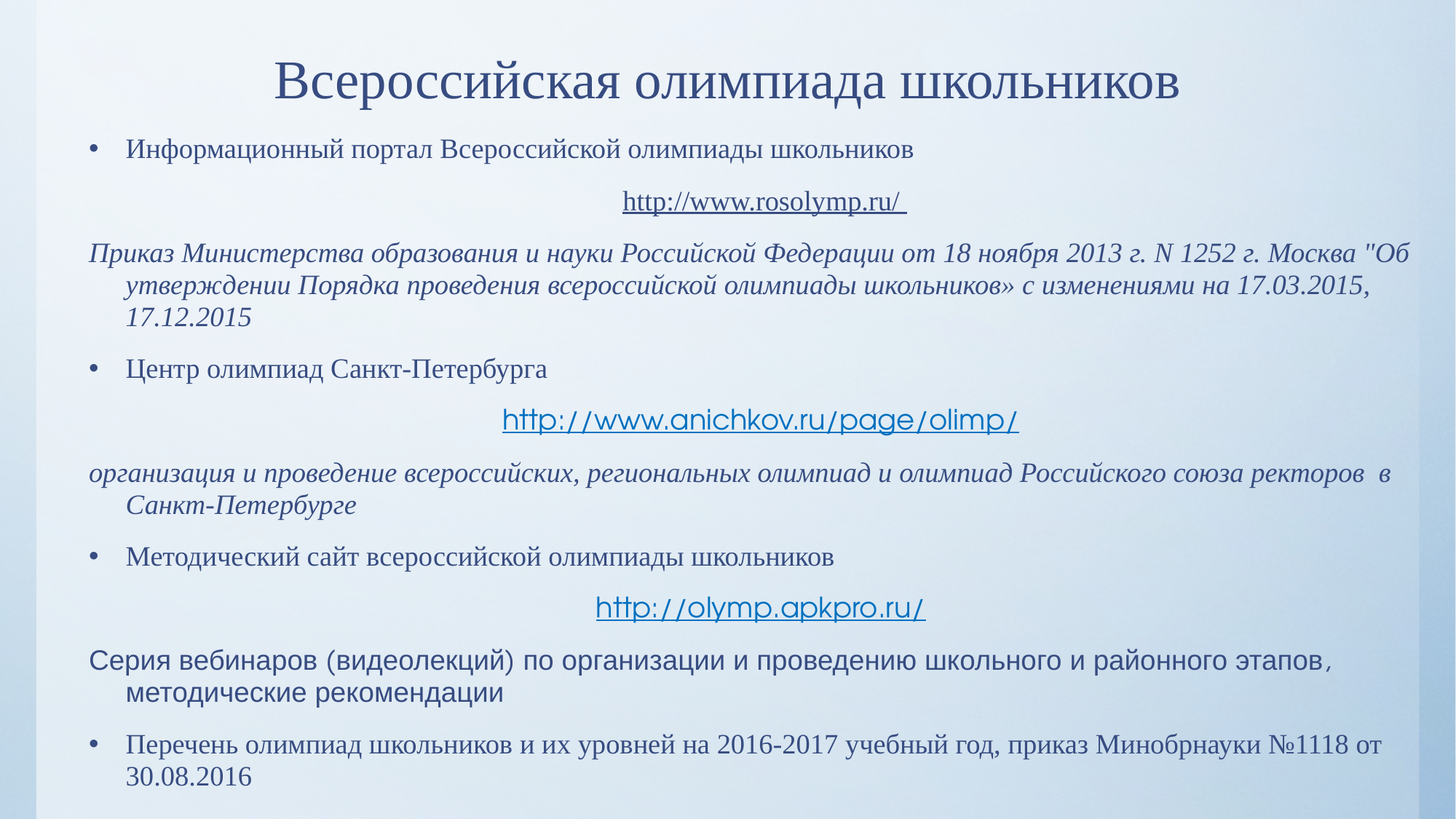

# Всероссийская олимпиада школьников
Информационный портал Всероссийской олимпиады школьников
http://www.rosolymp.ru/
Приказ Министерства образования и науки Российской Федерации от 18 ноября 2013 г. N 1252 г. Москва "Об утверждении Порядка проведения всероссийской олимпиады школьников» с изменениями на 17.03.2015,  17.12.2015
Центр олимпиад Санкт-Петербурга
http://www.anichkov.ru/page/olimp/
организация и проведение всероссийских, региональных олимпиад и олимпиад Российского союза ректоров  в Санкт-Петербурге
Методический сайт всероссийской олимпиады школьников
http://olymp.apkpro.ru/
Серия вебинаров (видеолекций) по организации и проведению школьного и районного этапов,  методические рекомендации
Перечень олимпиад школьников и их уровней на 2016-2017 учебный год, приказ Минобрнауки №1118 от 30.08.2016